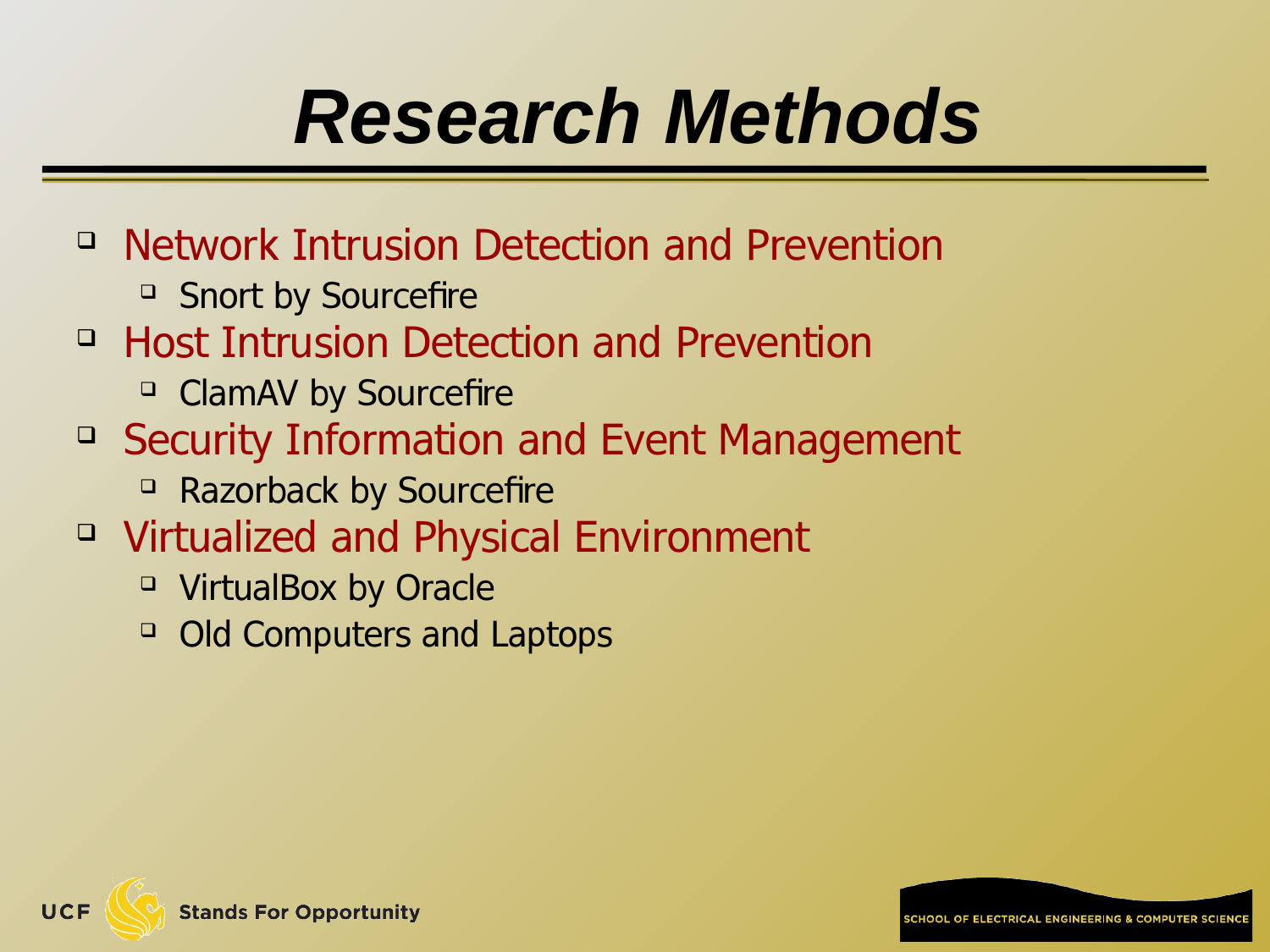

# Research Methods
Network Intrusion Detection and Prevention
Snort by Sourcefire
Host Intrusion Detection and Prevention
ClamAV by Sourcefire
Security Information and Event Management
Razorback by Sourcefire
Virtualized and Physical Environment
VirtualBox by Oracle
Old Computers and Laptops